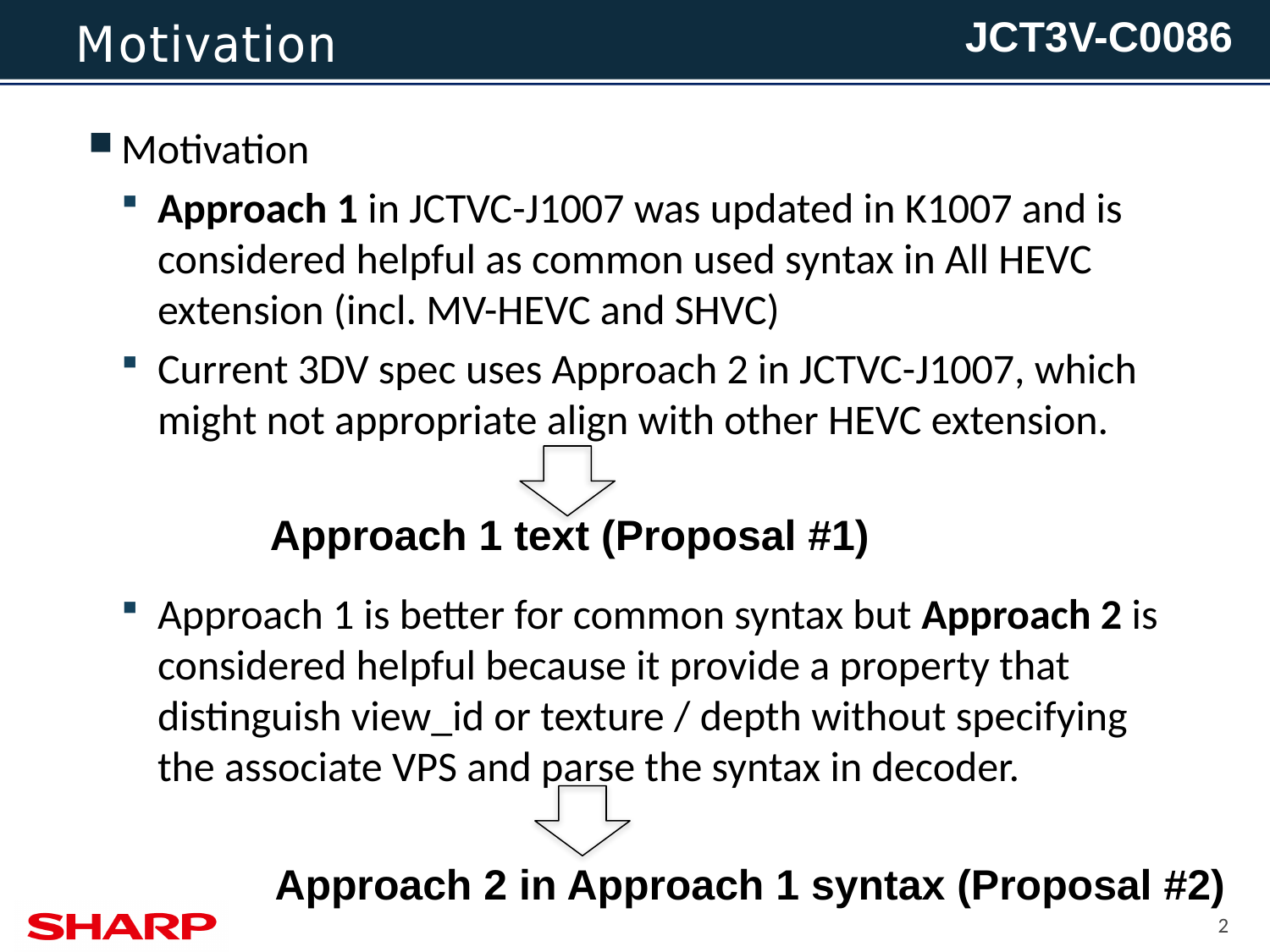

# Motivation
Motivation
Approach 1 in JCTVC-J1007 was updated in K1007 and is considered helpful as common used syntax in All HEVC extension (incl. MV-HEVC and SHVC)
Current 3DV spec uses Approach 2 in JCTVC-J1007, which might not appropriate align with other HEVC extension.

Approach 1 is better for common syntax but Approach 2 is considered helpful because it provide a property that distinguish view_id or texture / depth without specifying the associate VPS and parse the syntax in decoder.

Approach 1 text (Proposal #1)

Approach 2 in Approach 1 syntax (Proposal #2)
2